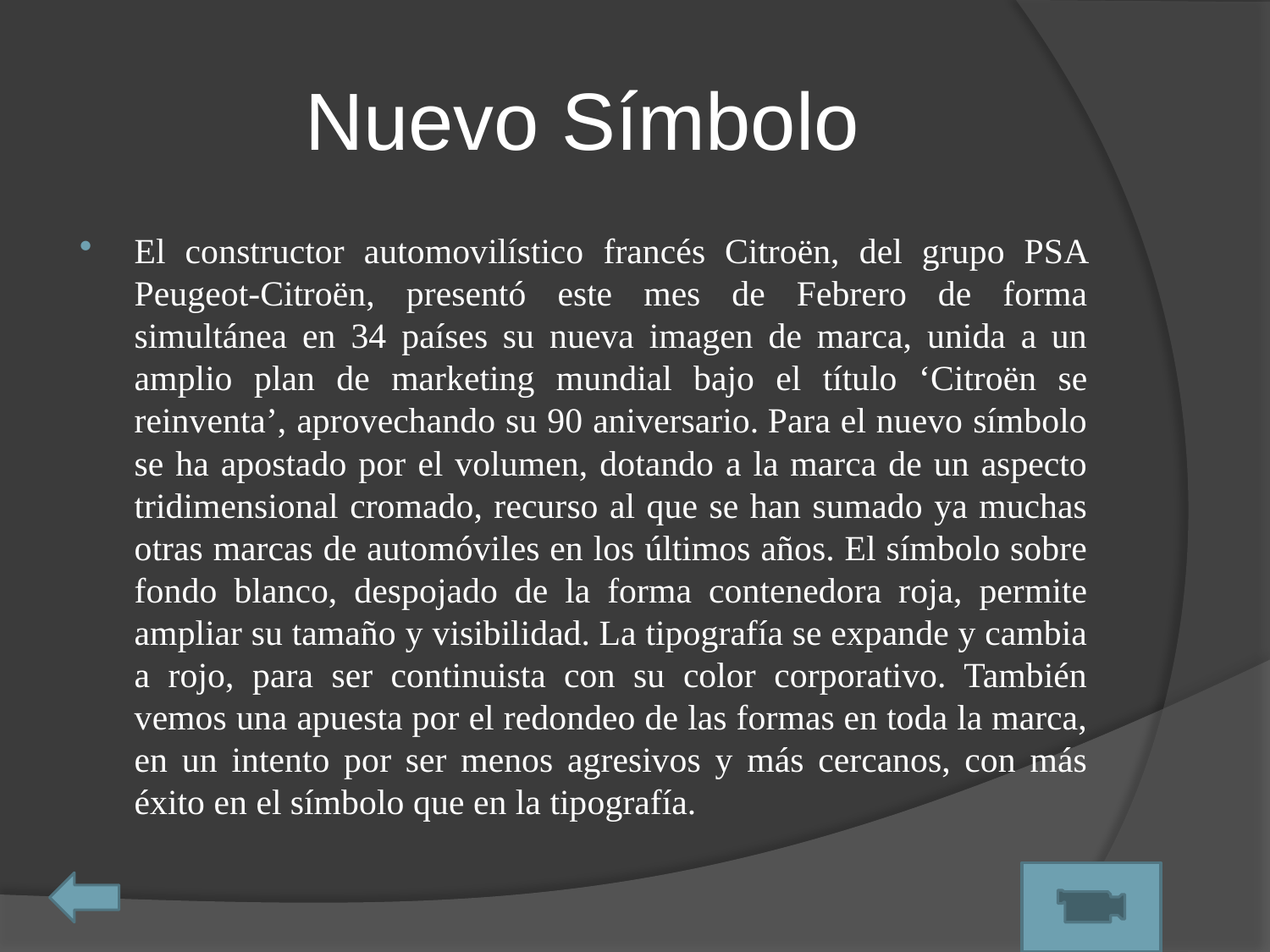

# Nuevo Símbolo
El constructor automovilístico francés Citroën, del grupo PSA Peugeot-Citroën, presentó este mes de Febrero de forma simultánea en 34 países su nueva imagen de marca, unida a un amplio plan de marketing mundial bajo el título ‘Citroën se reinventa’, aprovechando su 90 aniversario. Para el nuevo símbolo se ha apostado por el volumen, dotando a la marca de un aspecto tridimensional cromado, recurso al que se han sumado ya muchas otras marcas de automóviles en los últimos años. El símbolo sobre fondo blanco, despojado de la forma contenedora roja, permite ampliar su tamaño y visibilidad. La tipografía se expande y cambia a rojo, para ser continuista con su color corporativo. También vemos una apuesta por el redondeo de las formas en toda la marca, en un intento por ser menos agresivos y más cercanos, con más éxito en el símbolo que en la tipografía.